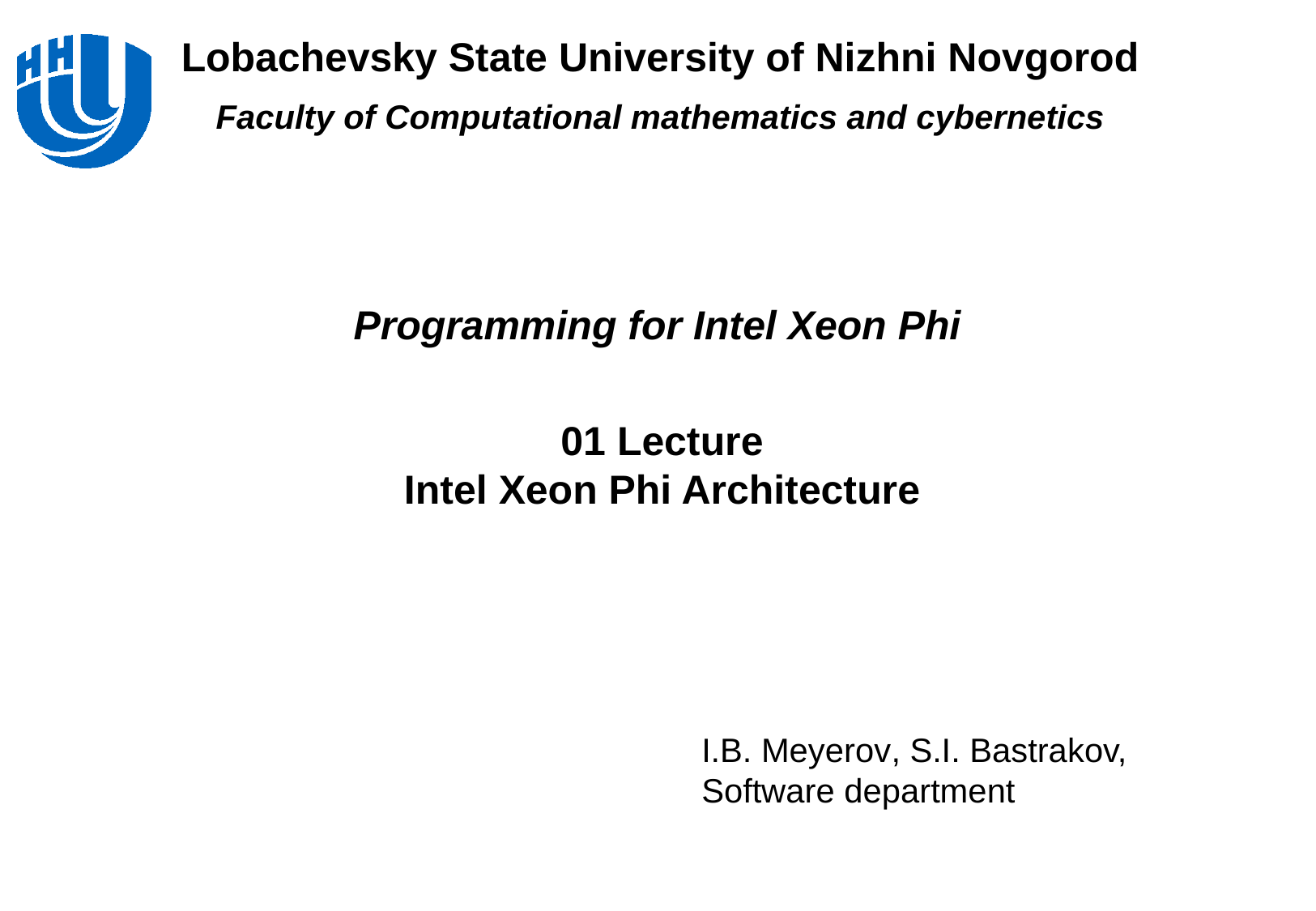

Programming for Intel Xeon Phi
# 01 Lecture Intel Xeon Phi Architecture
I.B. Meyerov, S.I. Bastrakov,
Software department